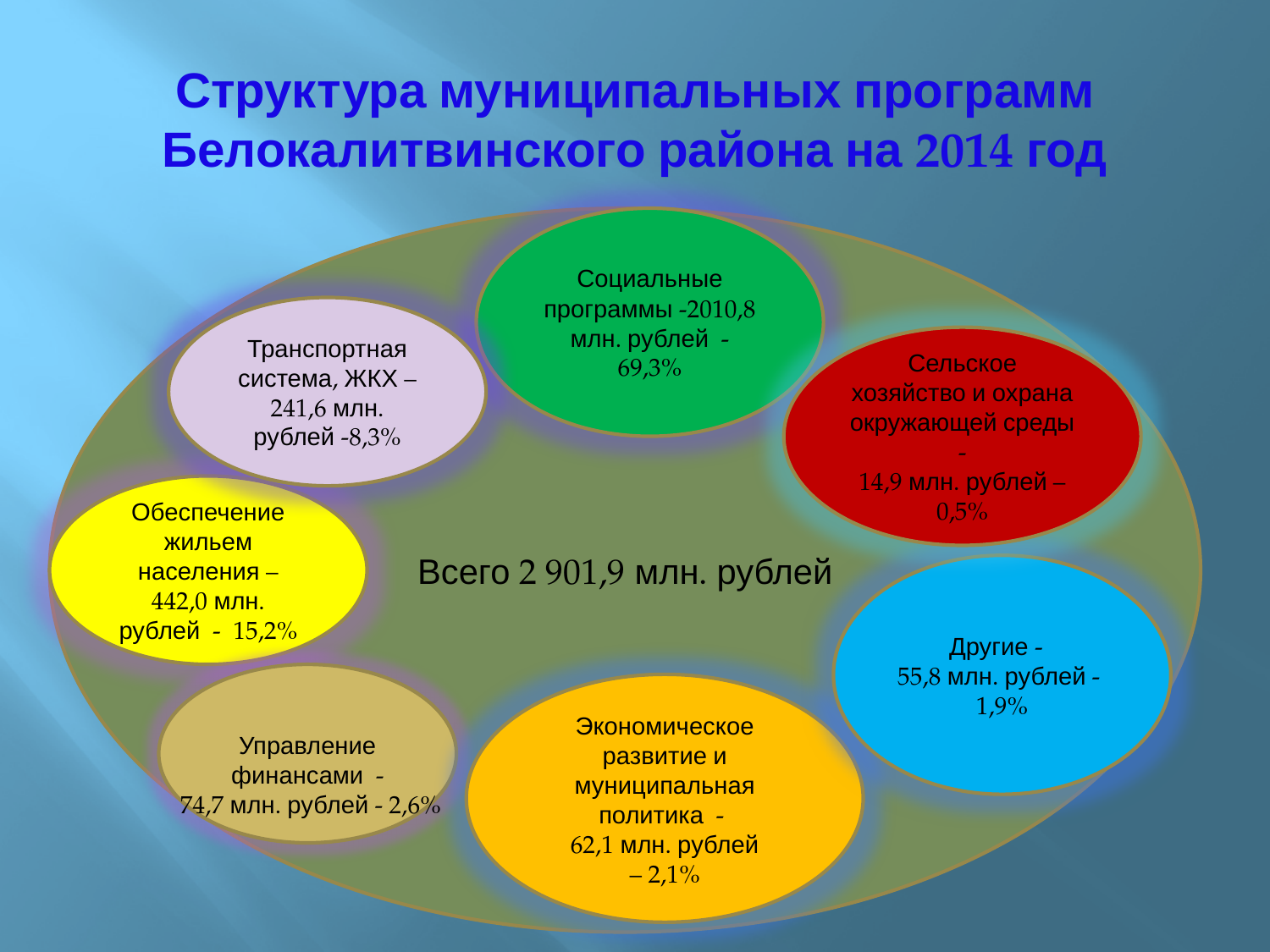

# Структура муниципальных программ Белокалитвинского района на 2014 год

Всего 2 901,9 млн. рублей
Социальные программы -2010,8 млн. рублей  - 69,3%
Транспортная система, ЖКХ – 241,6 млн. рублей -8,3%
Сельское хозяйство и охрана окружающей среды  -
14,9 млн. рублей – 0,5%
Обеспечение жильем населения – 442,0 млн. рублей  -  15,2%
Другие -
55,8 млн. рублей -  1,9%

Экономическое развитие и муниципальная политика  -
62,1 млн. рублей – 2,1%
Управление финансами  -
 74,7 млн. рублей - 2,6%